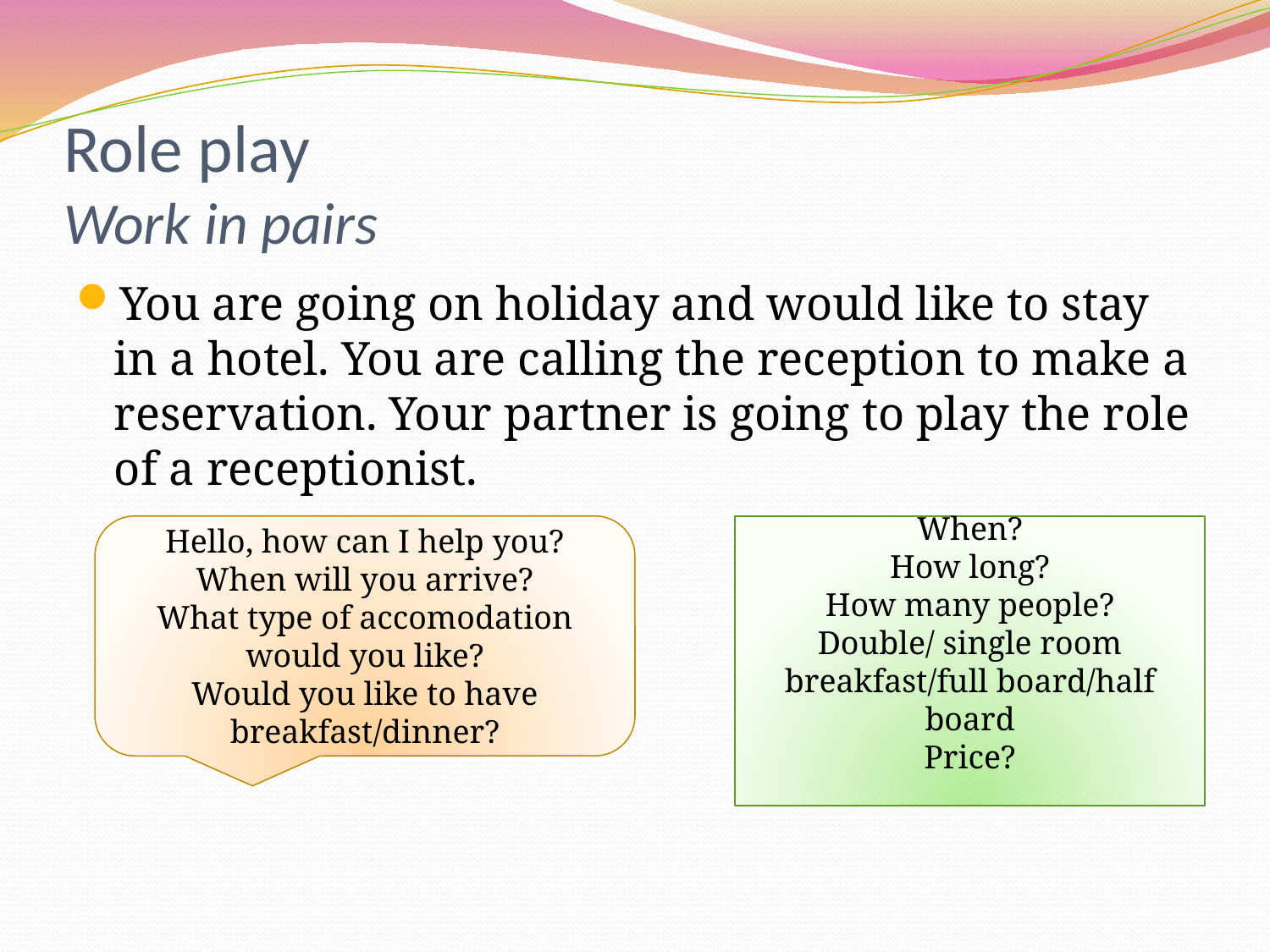

# Role play Work in pairs
You are going on holiday and would like to stay in a hotel. You are calling the reception to make a reservation. Your partner is going to play the role of a receptionist.
Hello, how can I help you?
When will you arrive?
What type of accomodation would you like?
Would you like to have breakfast/dinner?

When?
How long?
How many people?
Double/ single room
breakfast/full board/half board
Price?